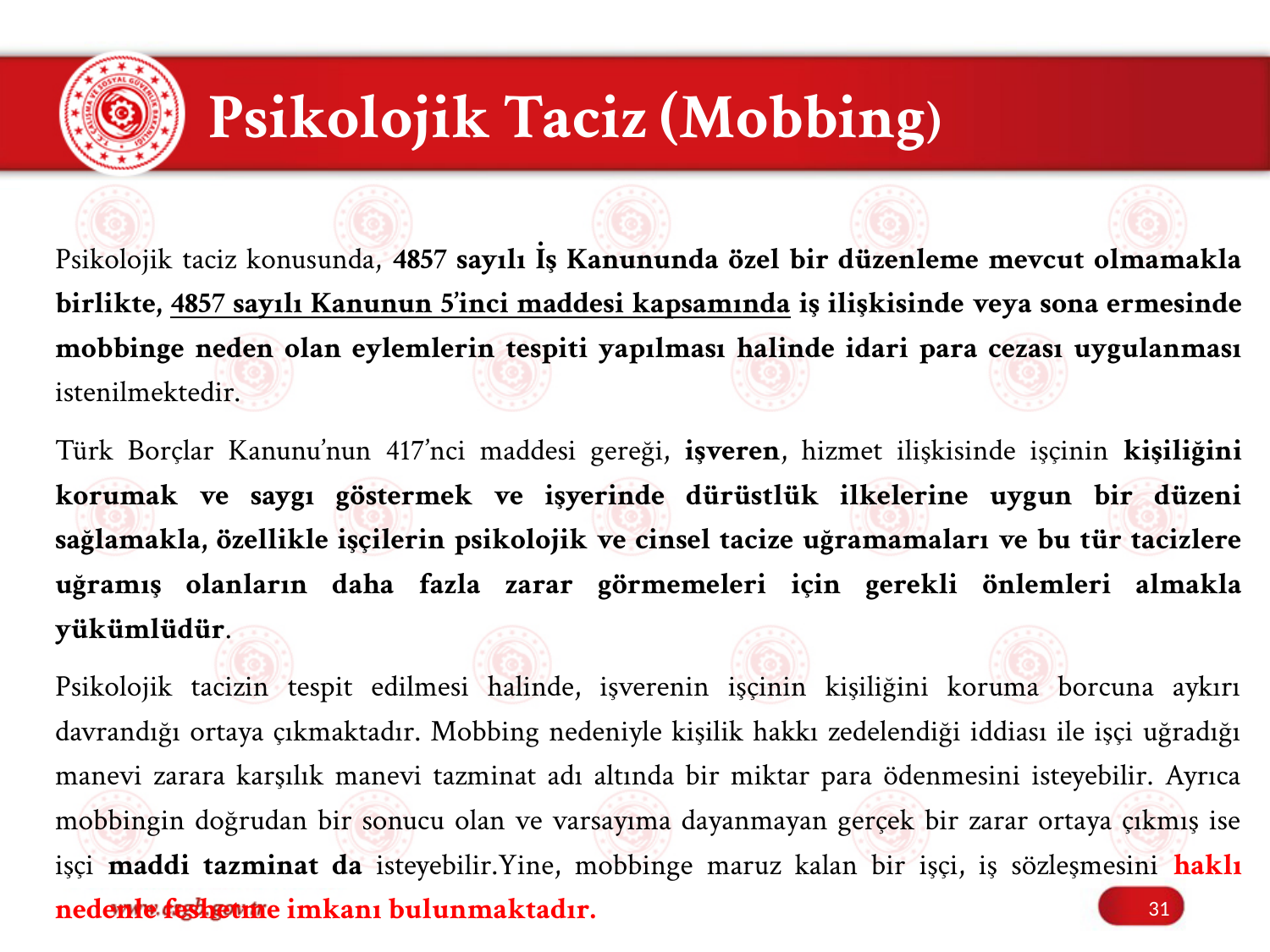

Psikolojik Taciz (Mobbing)
Psikolojik taciz konusunda, 4857 sayılı İş Kanununda özel bir düzenleme mevcut olmamakla birlikte, 4857 sayılı Kanunun 5’inci maddesi kapsamında iş ilişkisinde veya sona ermesinde mobbinge neden olan eylemlerin tespiti yapılması halinde idari para cezası uygulanması istenilmektedir.
Türk Borçlar Kanunu’nun 417’nci maddesi gereği, işveren, hizmet ilişkisinde işçinin kişiliğini korumak ve saygı göstermek ve işyerinde dürüstlük ilkelerine uygun bir düzeni sağlamakla, özellikle işçilerin psikolojik ve cinsel tacize uğramamaları ve bu tür tacizlere uğramış olanların daha fazla zarar görmemeleri için gerekli önlemleri almakla yükümlüdür.
Psikolojik tacizin tespit edilmesi halinde, işverenin işçinin kişiliğini koruma borcuna aykırı davrandığı ortaya çıkmaktadır. Mobbing nedeniyle kişilik hakkı zedelendiği iddiası ile işçi uğradığı manevi zarara karşılık manevi tazminat adı altında bir miktar para ödenmesini isteyebilir. Ayrıca mobbingin doğrudan bir sonucu olan ve varsayıma dayanmayan gerçek bir zarar ortaya çıkmış ise işçi maddi tazminat da isteyebilir.Yine, mobbinge maruz kalan bir işçi, iş sözleşmesini haklı nedenle feshetme imkanı bulunmaktadır.
31